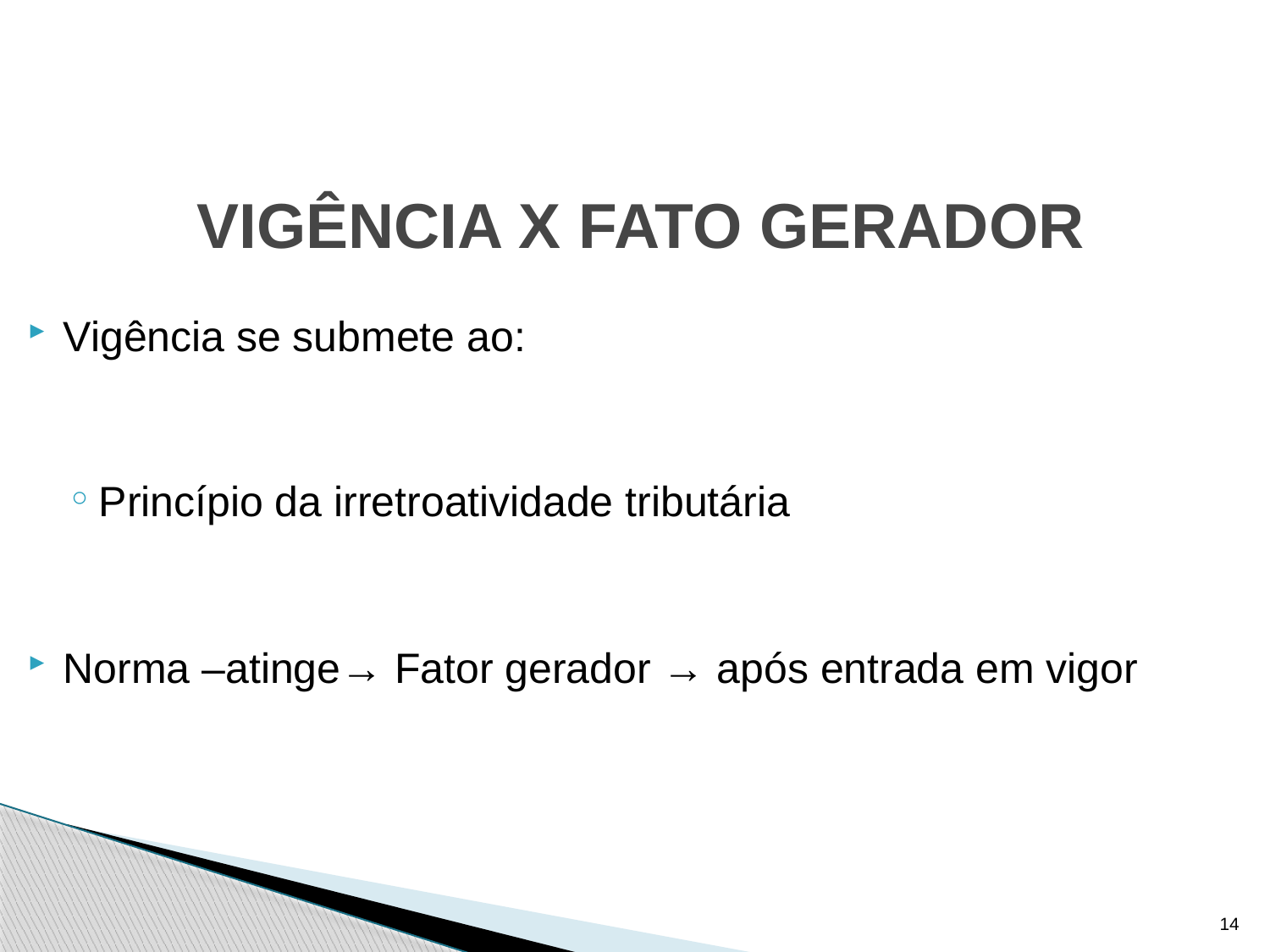

# VIGÊNCIA X FATO GERADOR
Vigência se submete ao:

Princípio da irretroatividade tributária

Norma –atinge→ Fator gerador → após entrada em vigor

14